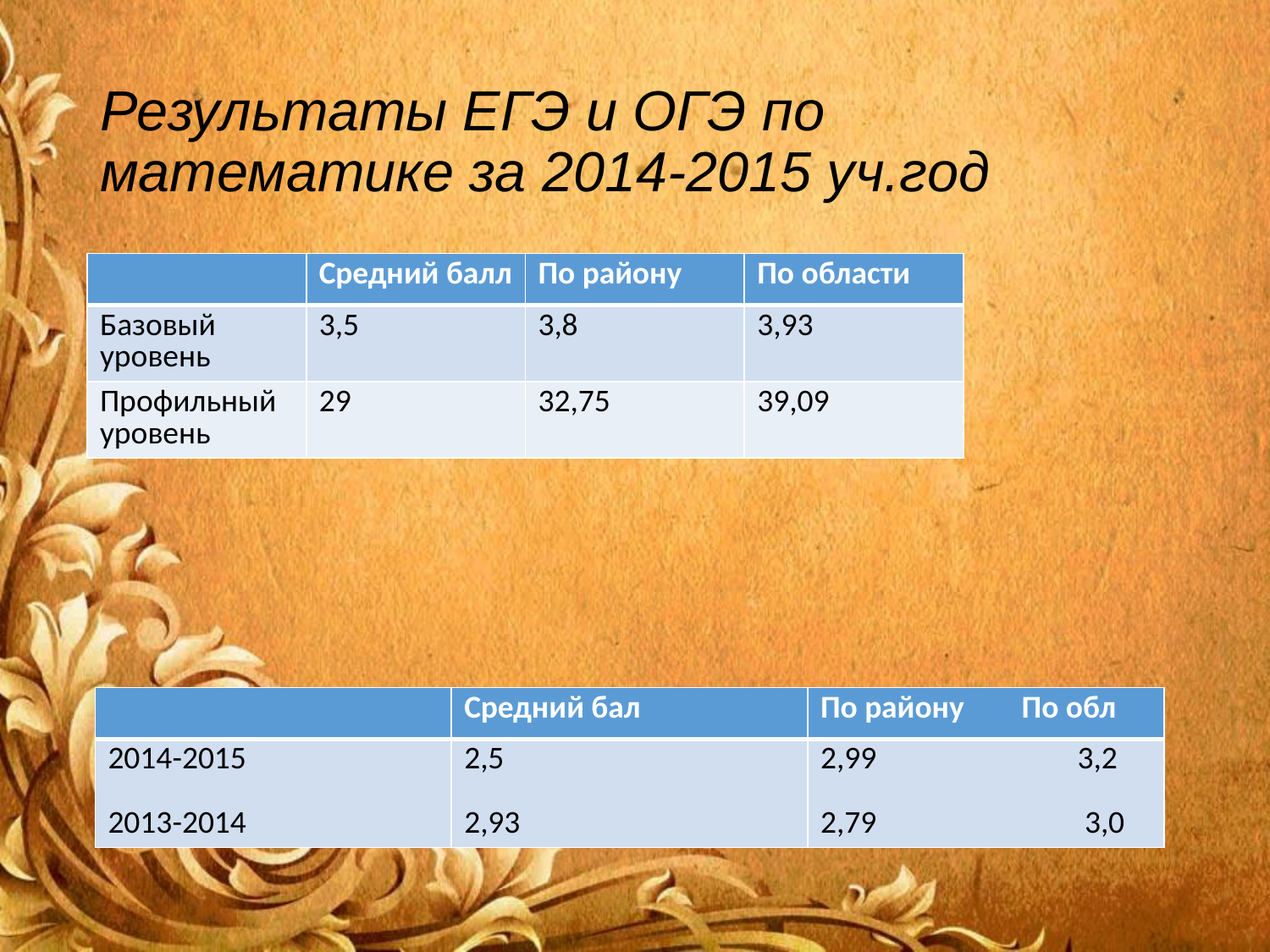

# Результаты ЕГЭ и ОГЭ по математике за 2014-2015 уч.год
|  | Средний балл | По району | По области |
| --- | --- | --- | --- |
| Базовый уровень | 3,5 | 3,8 | 3,93 |
| Профильный уровень | 29 | 32,75 | 39,09 |
|  | Средний бал | По району По обл |
| --- | --- | --- |
| 2014-2015 2013-2014 | 2,5 2,93 | 2,99 3,2 2,79 3,0 |